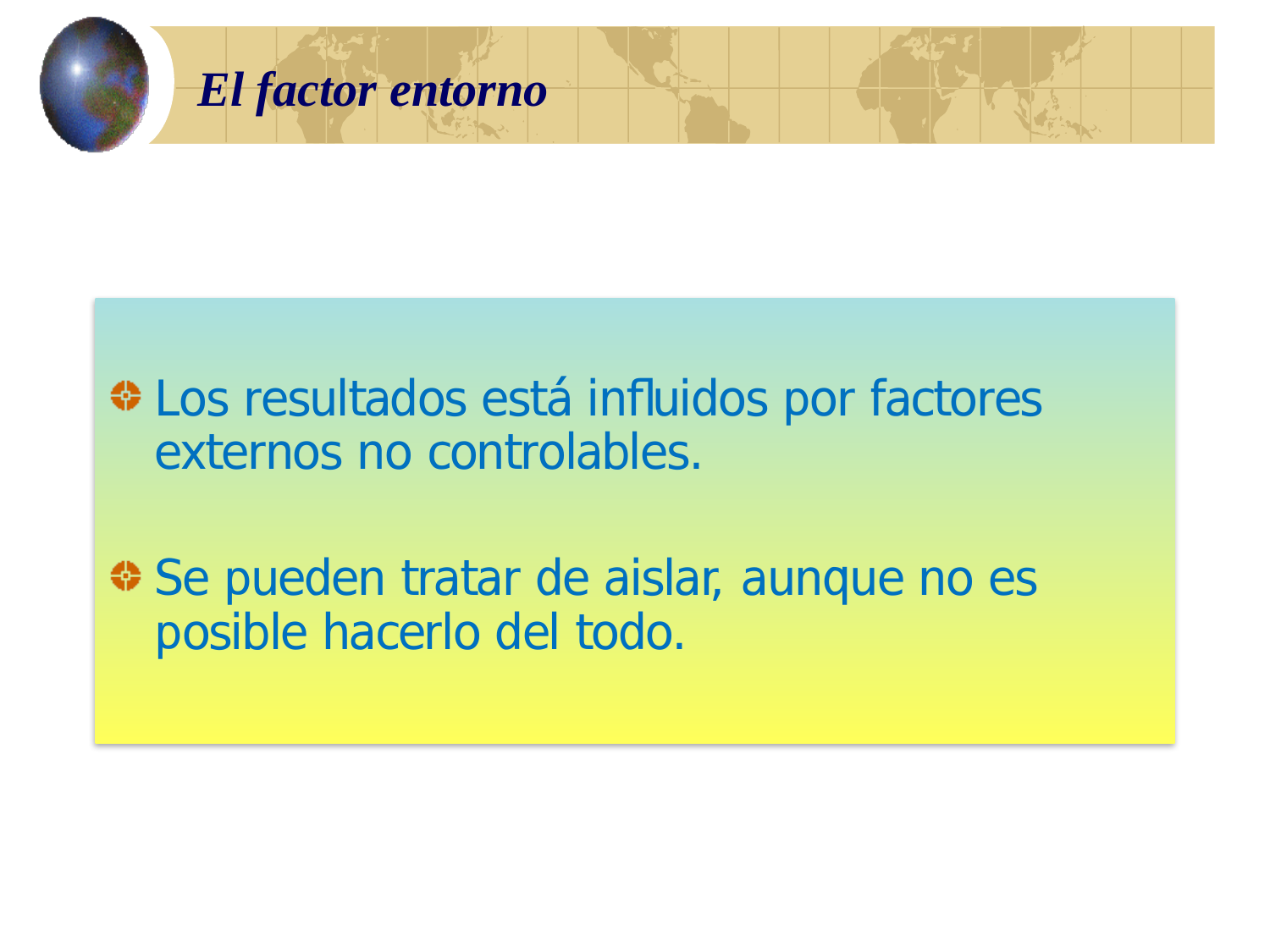

# El factor entorno

Los resultados está influidos por factores externos no controlables.

Se pueden tratar de aislar, aunque no es posible hacerlo del todo.